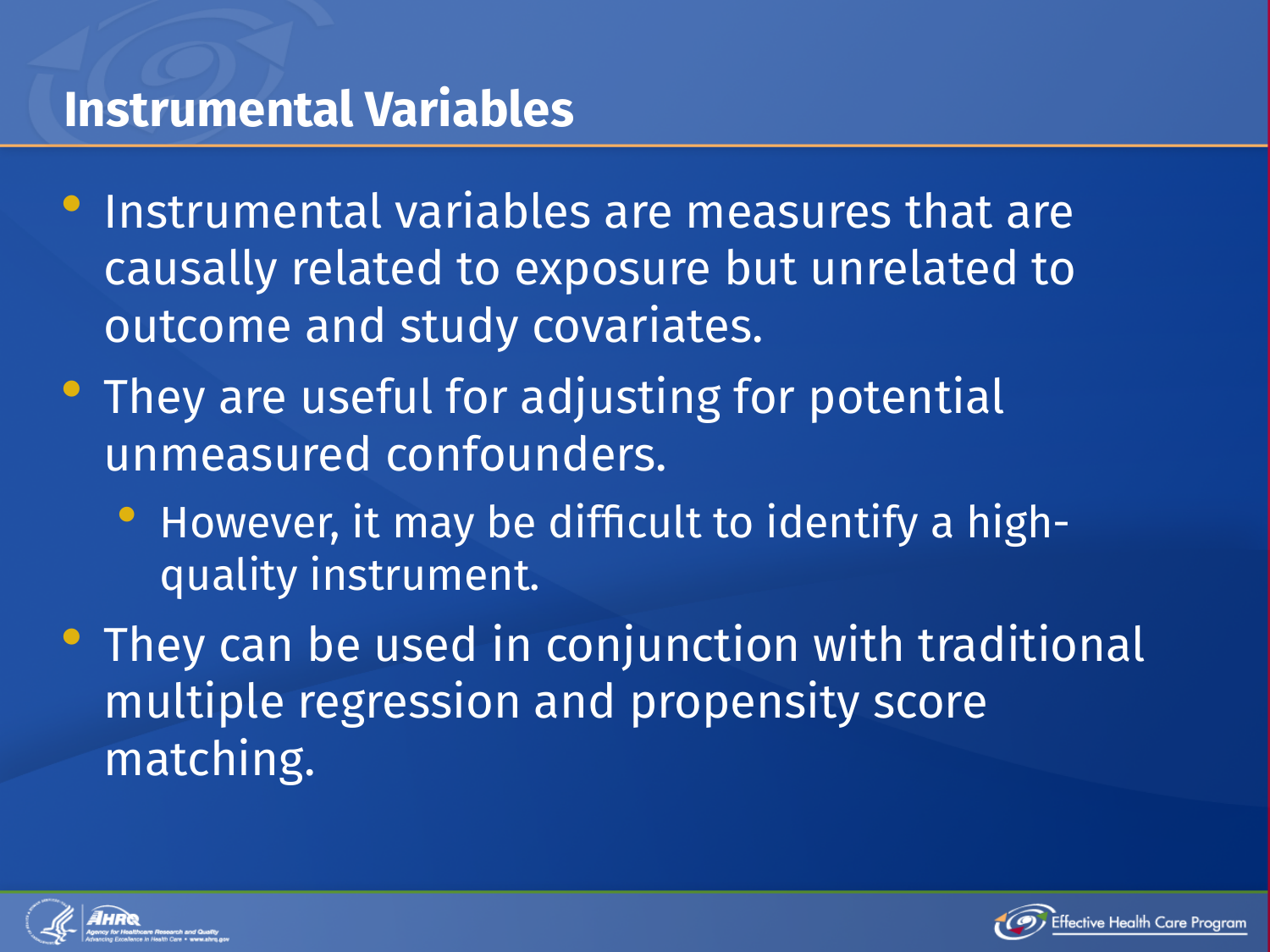

# Instrumental Variables
Instrumental variables are measures that are causally related to exposure but unrelated to outcome and study covariates.
They are useful for adjusting for potential unmeasured confounders.
However, it may be difficult to identify a high-quality instrument.
They can be used in conjunction with traditional multiple regression and propensity score matching.